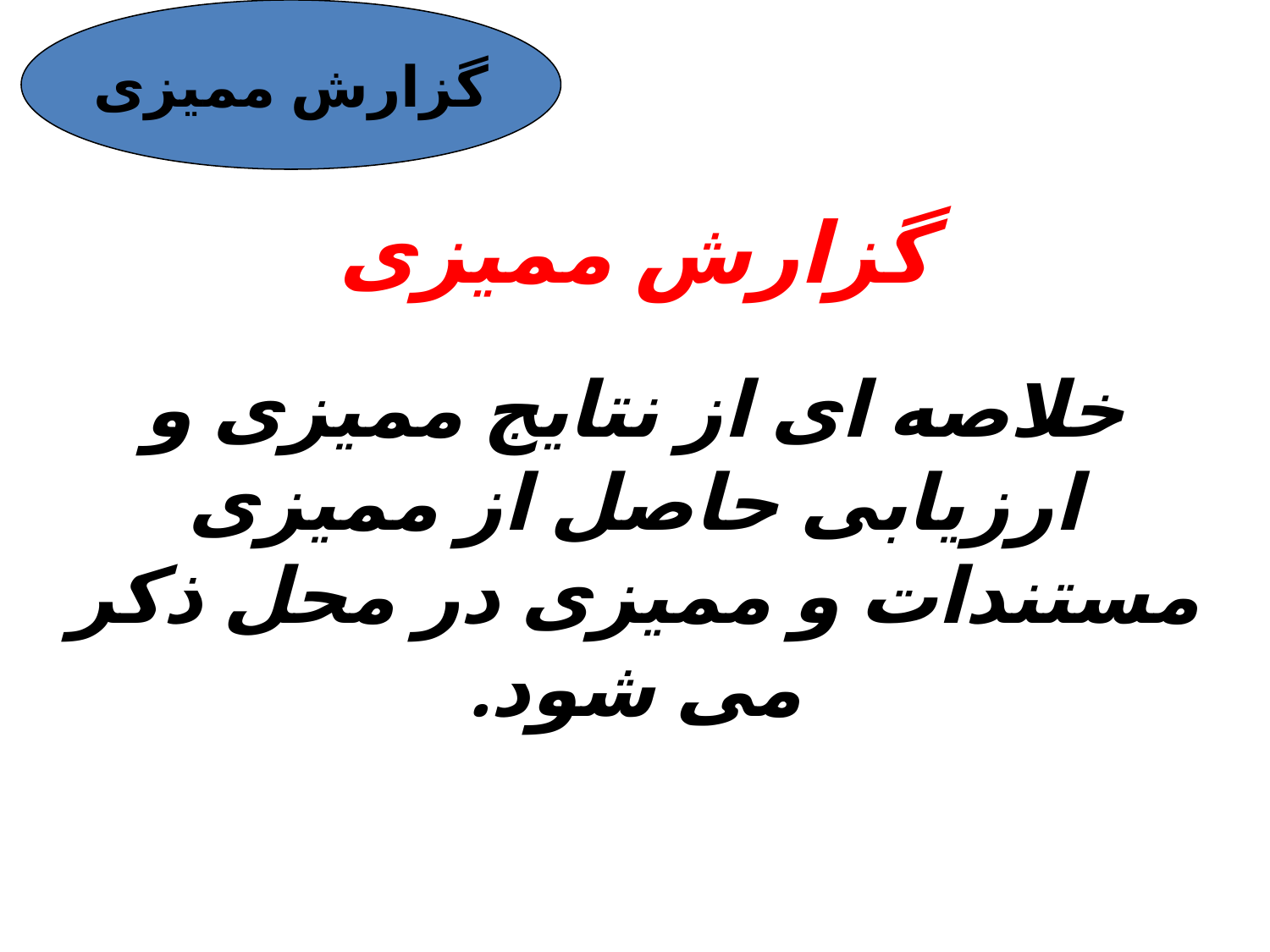

گزارش ممیزی
گزارش ممیزی

خلاصه ای از نتایج ممیزی و ارزیابی حاصل از ممیزی مستندات و ممیزی در محل ذکر می شود.